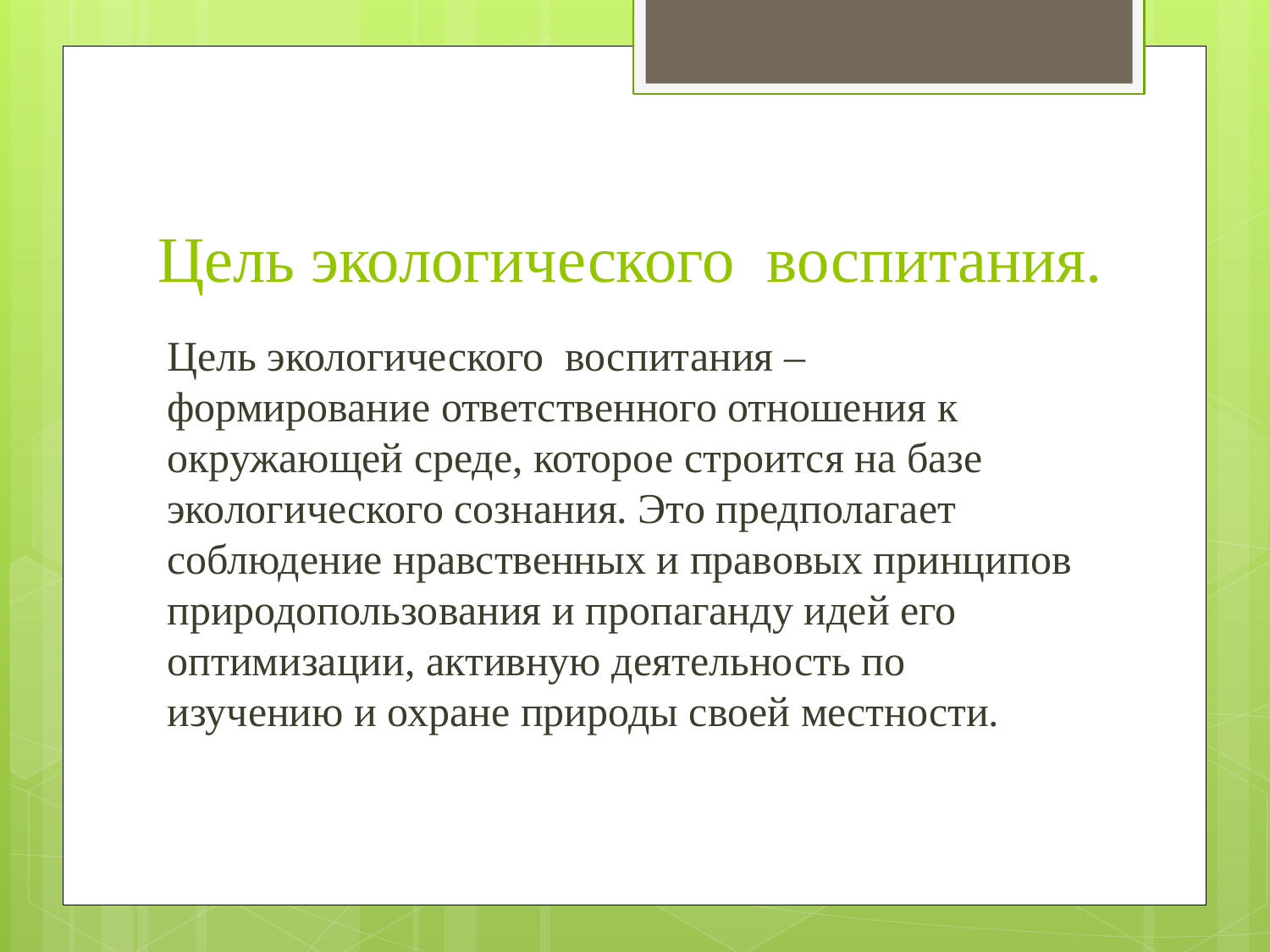

# Цель экологического  воспитания.
Цель экологического  воспитания – формирование ответственного отношения к окружающей среде, которое строится на базе экологического сознания. Это предполагает соблюдение нравственных и правовых принципов природопользования и пропаганду идей его оптимизации, активную деятельность по изучению и охране природы своей меcтности.